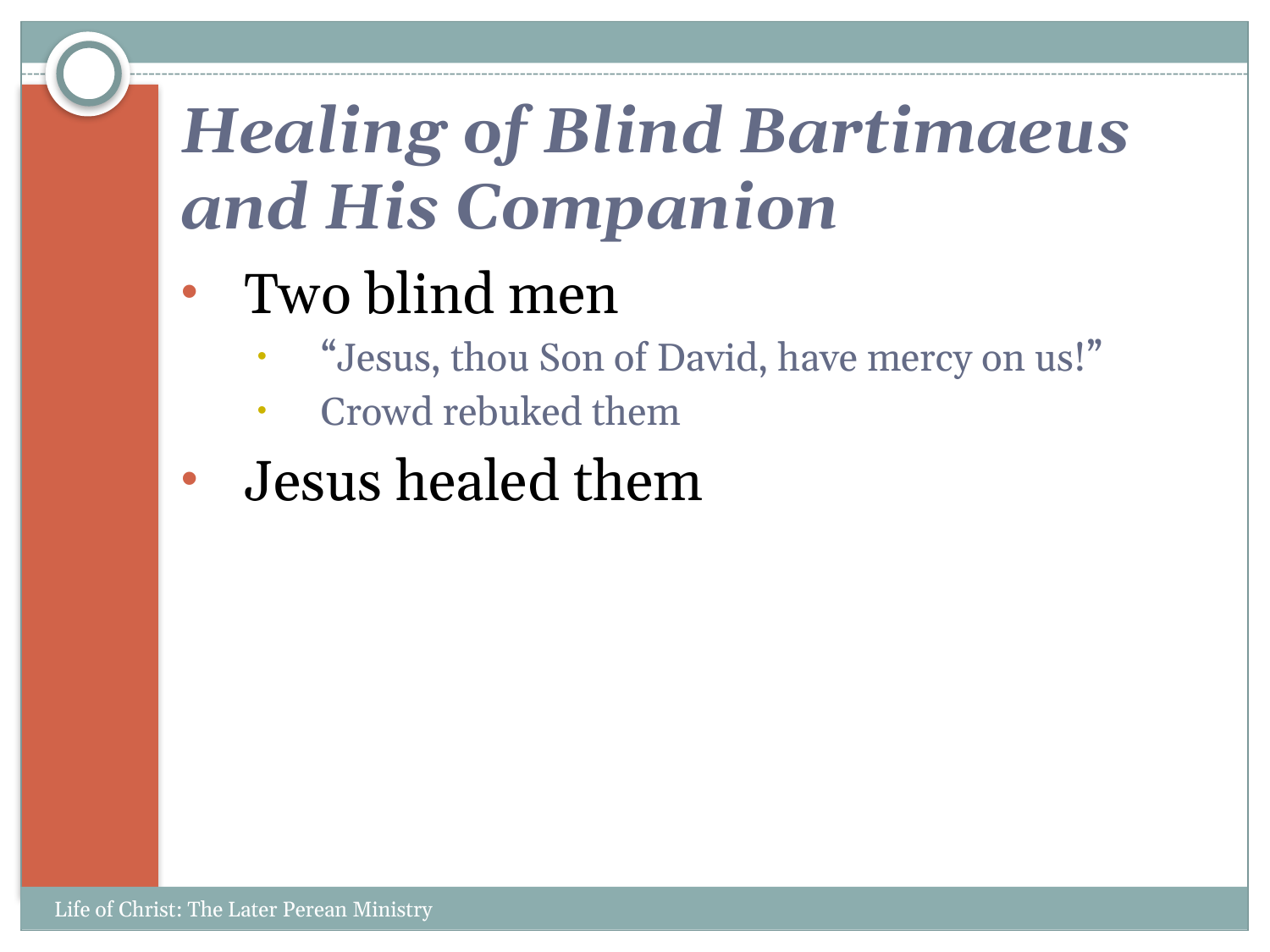

# Healing of Blind Bartimaeus and His Companion
Two blind men
“Jesus, thou Son of David, have mercy on us!”
Crowd rebuked them
Jesus healed them
Life of Christ: The Later Perean Ministry